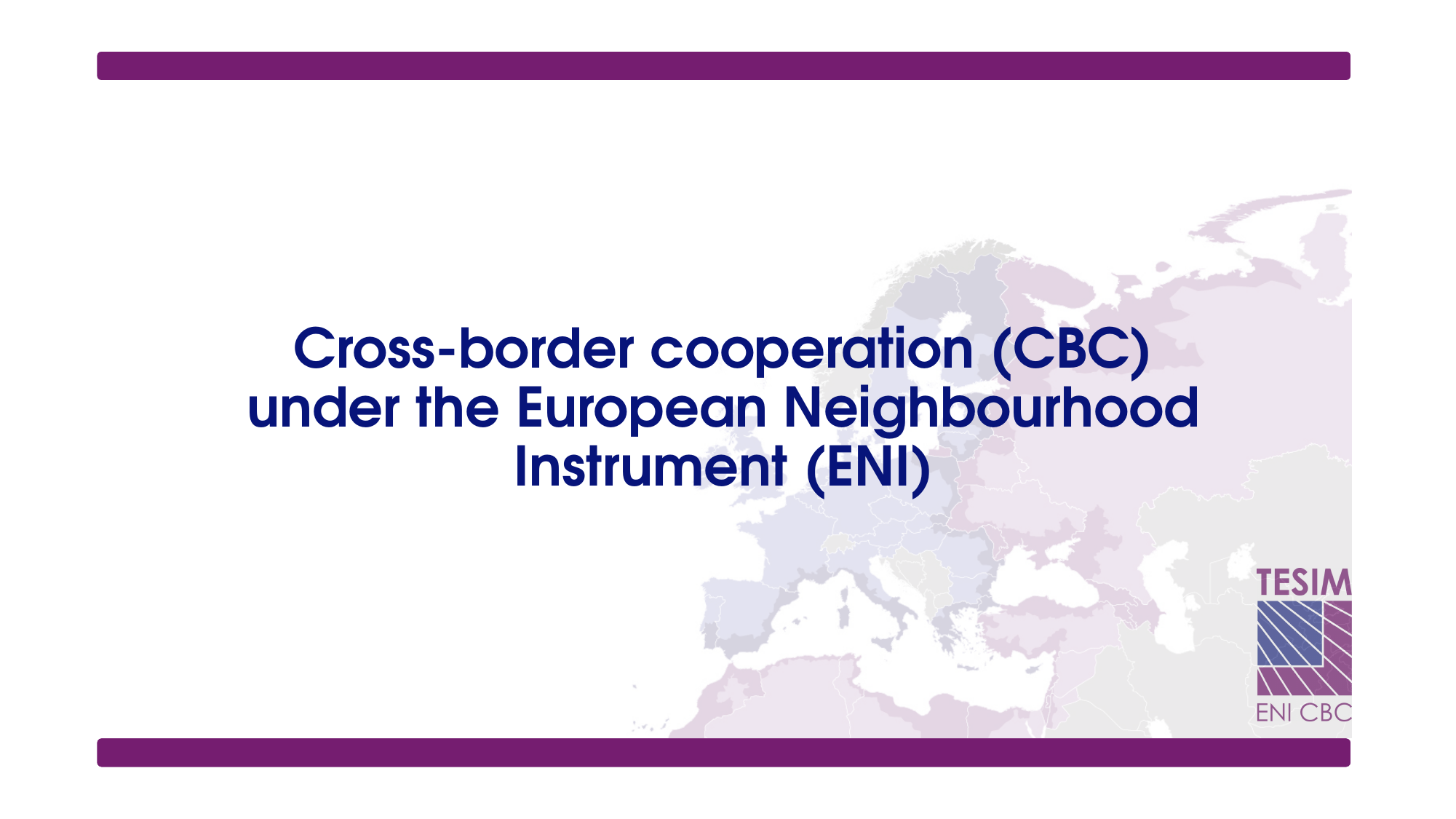

# Cross-border cooperation (CBC) under the European Neighbourhood Instrument (ENI)